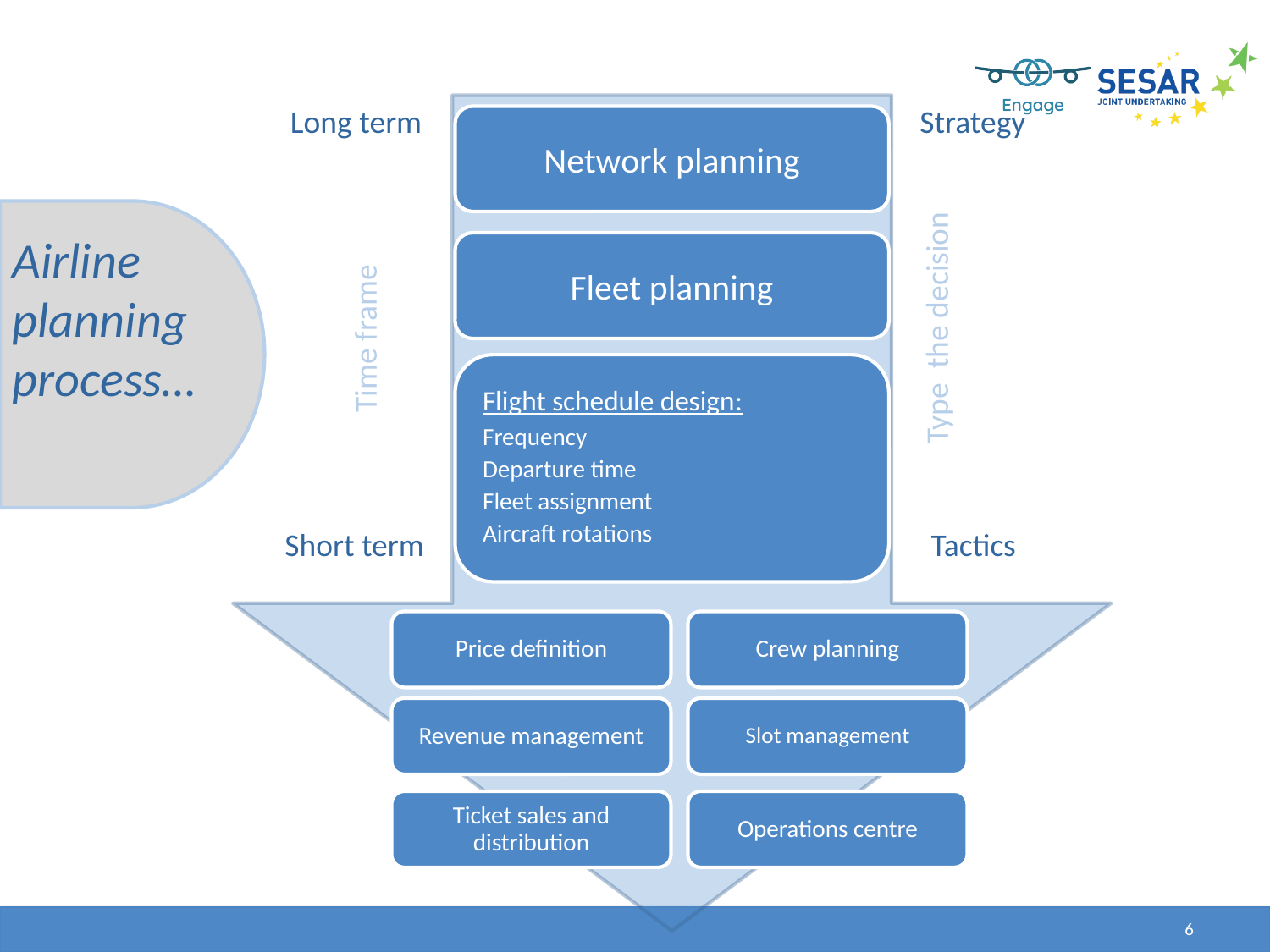

Long term
Strategy

Network planning
Type  the decision
Time frame

Airline planning process…

Fleet planning

Flight schedule design:
Frequency
Departure time
Fleet assignment
Aircraft rotations
Short term
Tactics

Price definition

Crew planning

Revenue management

Slot management

Ticket sales and distribution

Operations centre
6